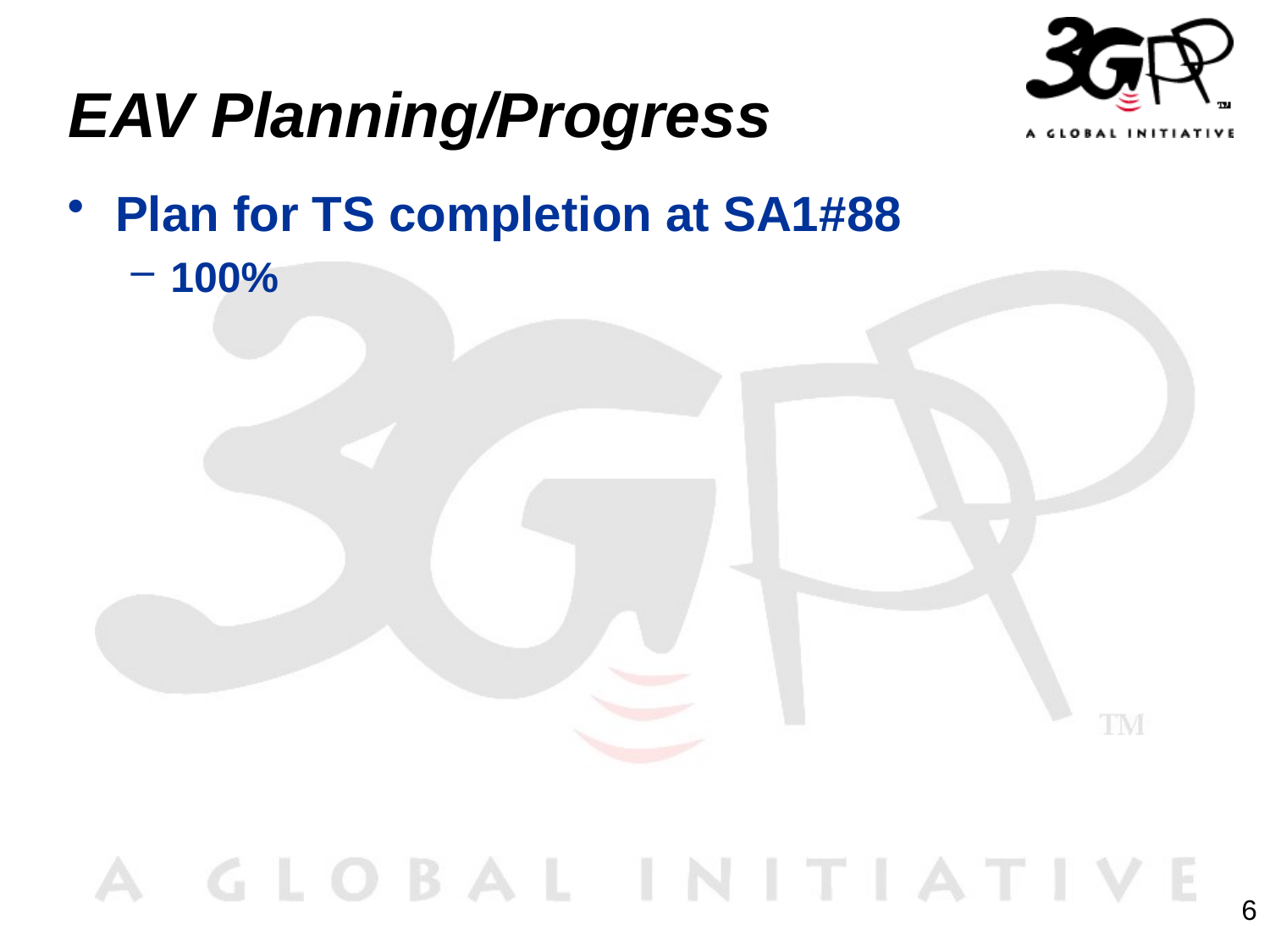

# EAV Planning/Progress
Plan for TS completion at SA1#88
100%

6